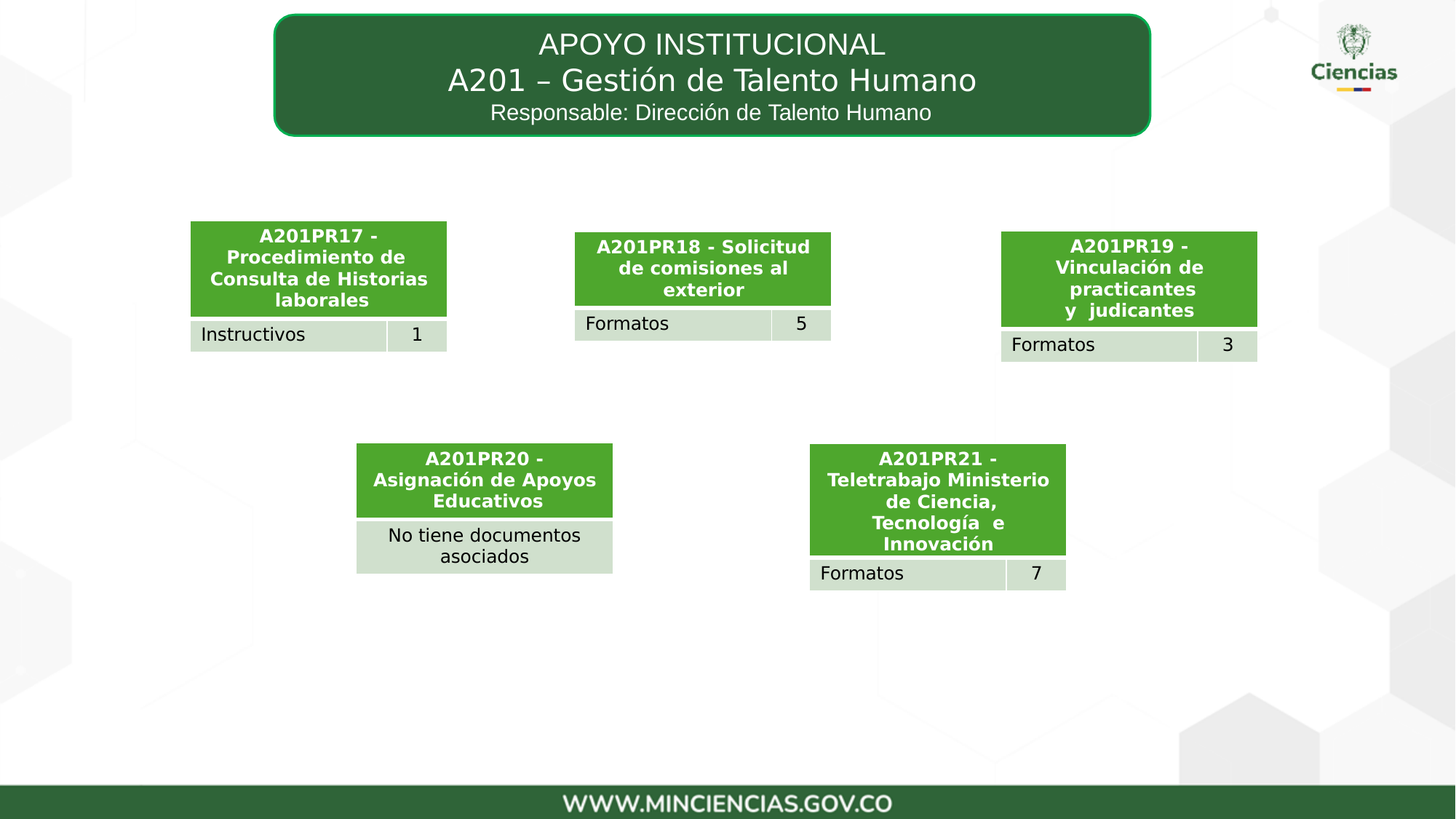

# APOYO INSTITUCIONAL
A201 – Gestión de Talento Humano

Responsable: Dirección de Talento Humano
| A201PR17 - Procedimiento de Consulta de Historias laborales |  |
| --- | --- |
| Instructivos | 1 |
| A201PR19 - Vinculación de practicantes y judicantes |  |
| --- | --- |
| Formatos | 3 |
| A201PR18 - Solicitud de comisiones al exterior |  |
| --- | --- |
| Formatos | 5 |
| A201PR20 - Asignación de Apoyos Educativos |
| --- |
| No tiene documentos asociados |
| A201PR21 - Teletrabajo Ministerio de Ciencia, Tecnología e Innovación |  |
| --- | --- |
| Formatos | 7 |